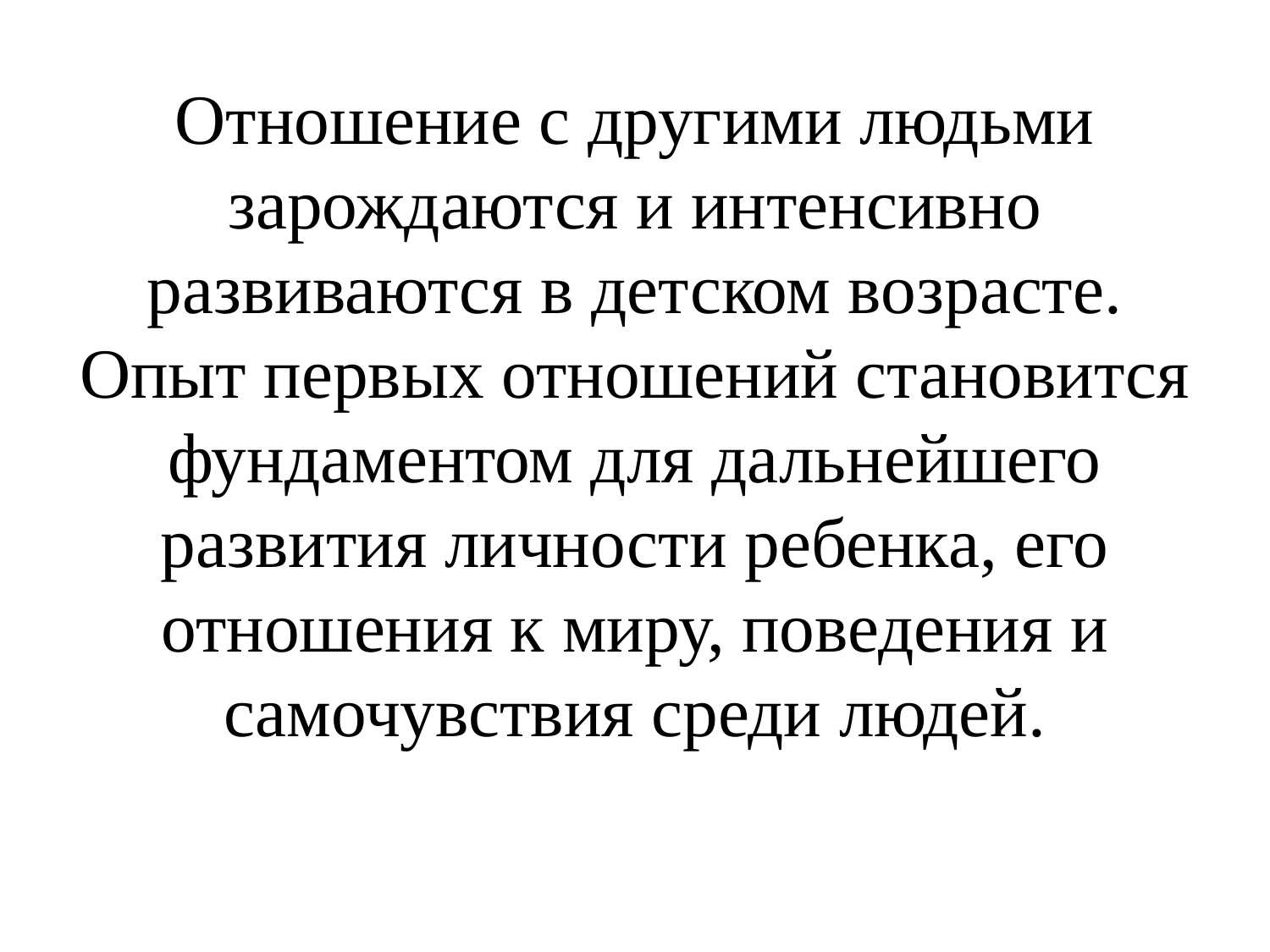

# Отношение с другими людьми зарождаются и интенсивно развиваются в детском возрасте. Опыт первых отношений становится фундаментом для дальнейшего развития личности ребенка, его отношения к миру, поведения и самочувствия среди людей.